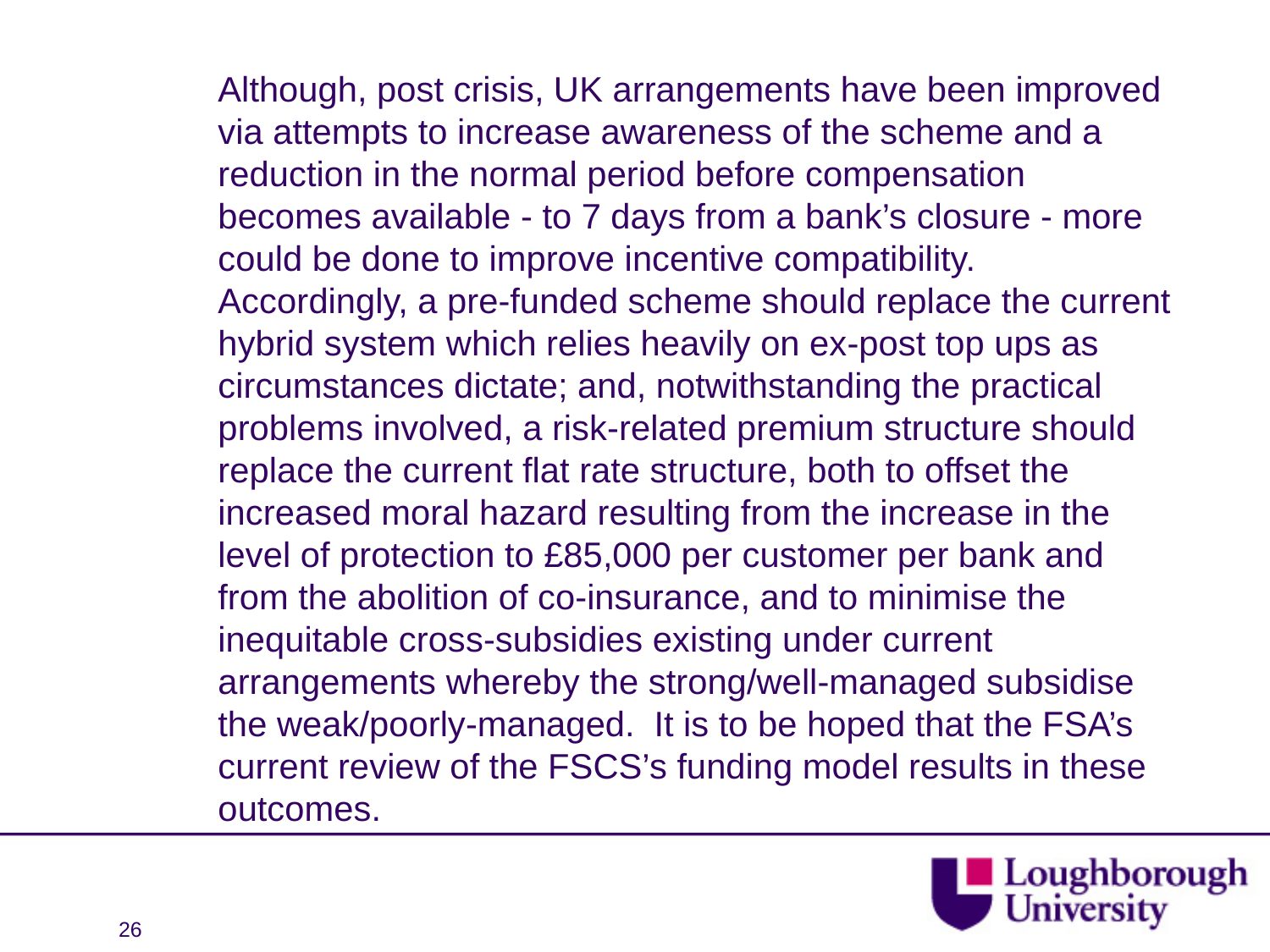

Although, post crisis, UK arrangements have been improved via attempts to increase awareness of the scheme and a reduction in the normal period before compensation becomes available - to 7 days from a bank’s closure - more could be done to improve incentive compatibility.  Accordingly, a pre-funded scheme should replace the current hybrid system which relies heavily on ex-post top ups as circumstances dictate; and, notwithstanding the practical problems involved, a risk-related premium structure should replace the current flat rate structure, both to offset the increased moral hazard resulting from the increase in the level of protection to £85,000 per customer per bank and from the abolition of co-insurance, and to minimise the inequitable cross-subsidies existing under current arrangements whereby the strong/well-managed subsidise the weak/poorly-managed.  It is to be hoped that the FSA’s current review of the FSCS’s funding model results in these outcomes.

26